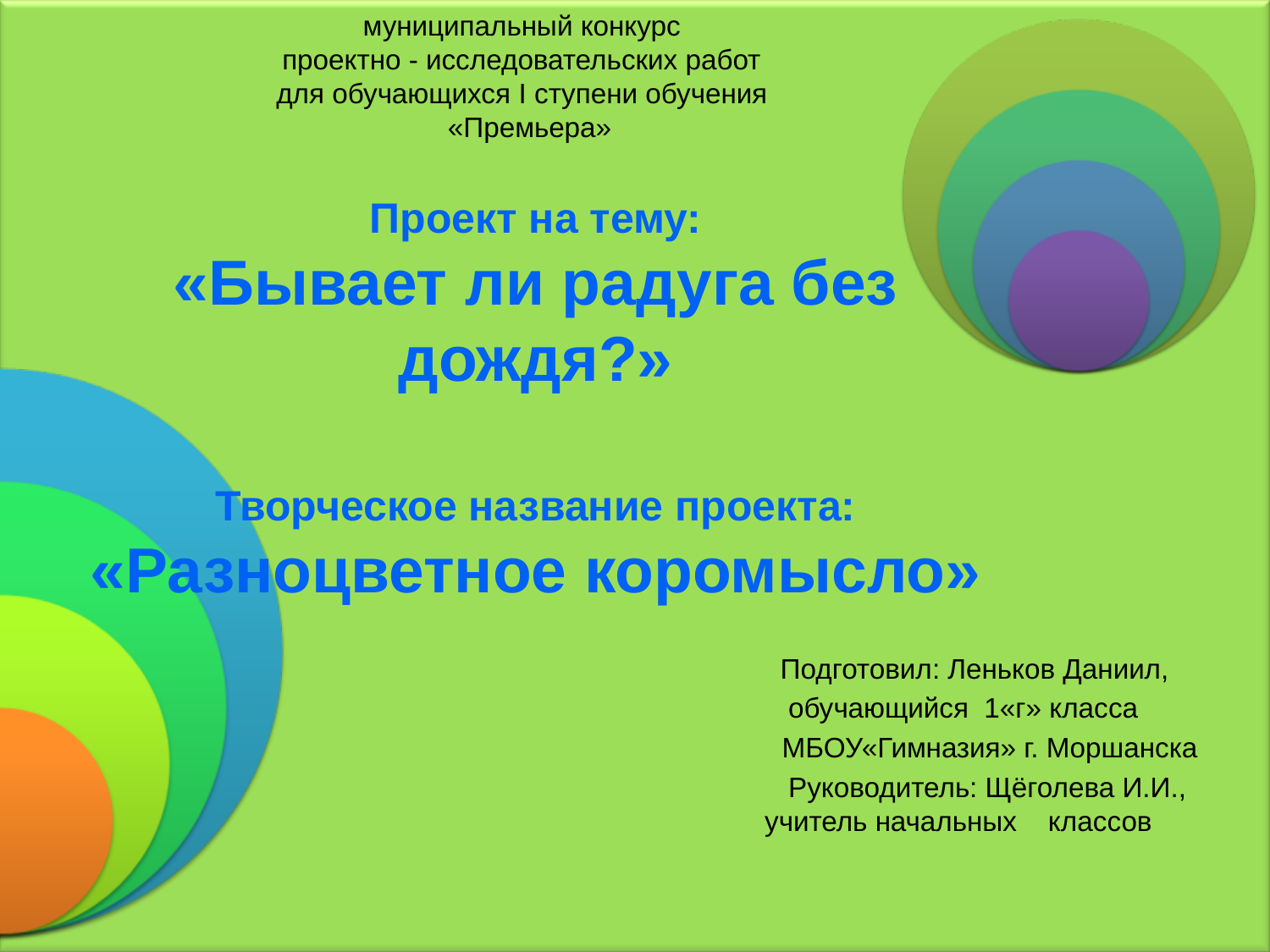

муниципальный конкурс
проектно - исследовательских работ
для обучающихся I ступени обучения
 «Премьера»

# Проект на тему: «Бывает ли радуга без дождя?» Творческое название проекта: «Разноцветное коромысло»
   Подготовил: Леньков Даниил,
    обучающийся  1«г» класса
МБОУ«Гимназия» г. Моршанска
    Руководитель: Щёголева И.И.,      учитель начальных    классов